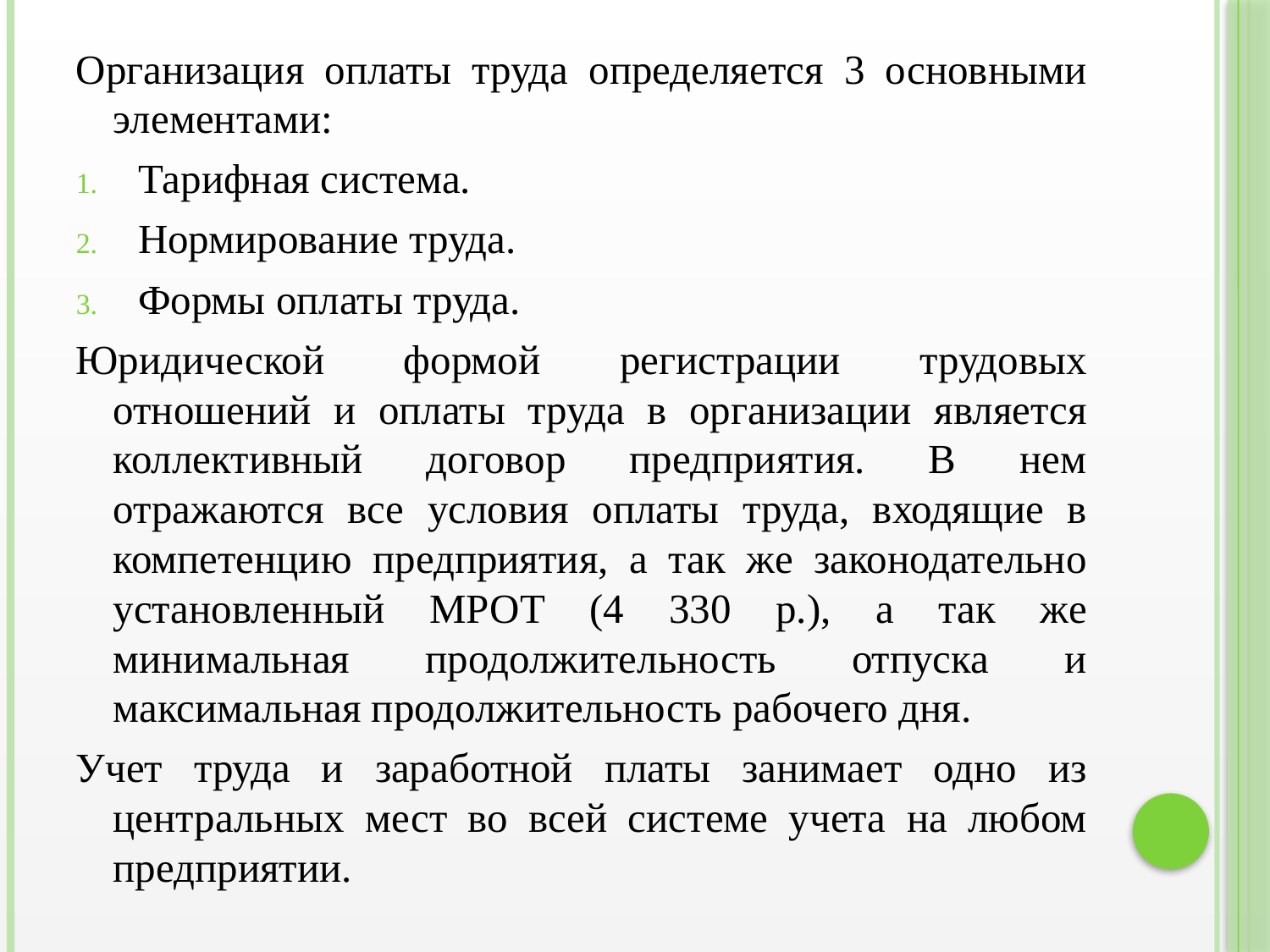

Организация оплаты труда определяется 3 основными элементами:
Тарифная система.
Нормирование труда.
Формы оплаты труда.
Юридической формой регистрации трудовых отношений и оплаты труда в организации является коллективный договор предприятия. В нем отражаются все условия оплаты труда, входящие в компетенцию предприятия, а так же законодательно установленный МРОТ (4 330 р.), а так же минимальная продолжительность отпуска и максимальная продолжительность рабочего дня.
Учет труда и заработной платы занимает одно из центральных мест во всей системе учета на любом предприятии.